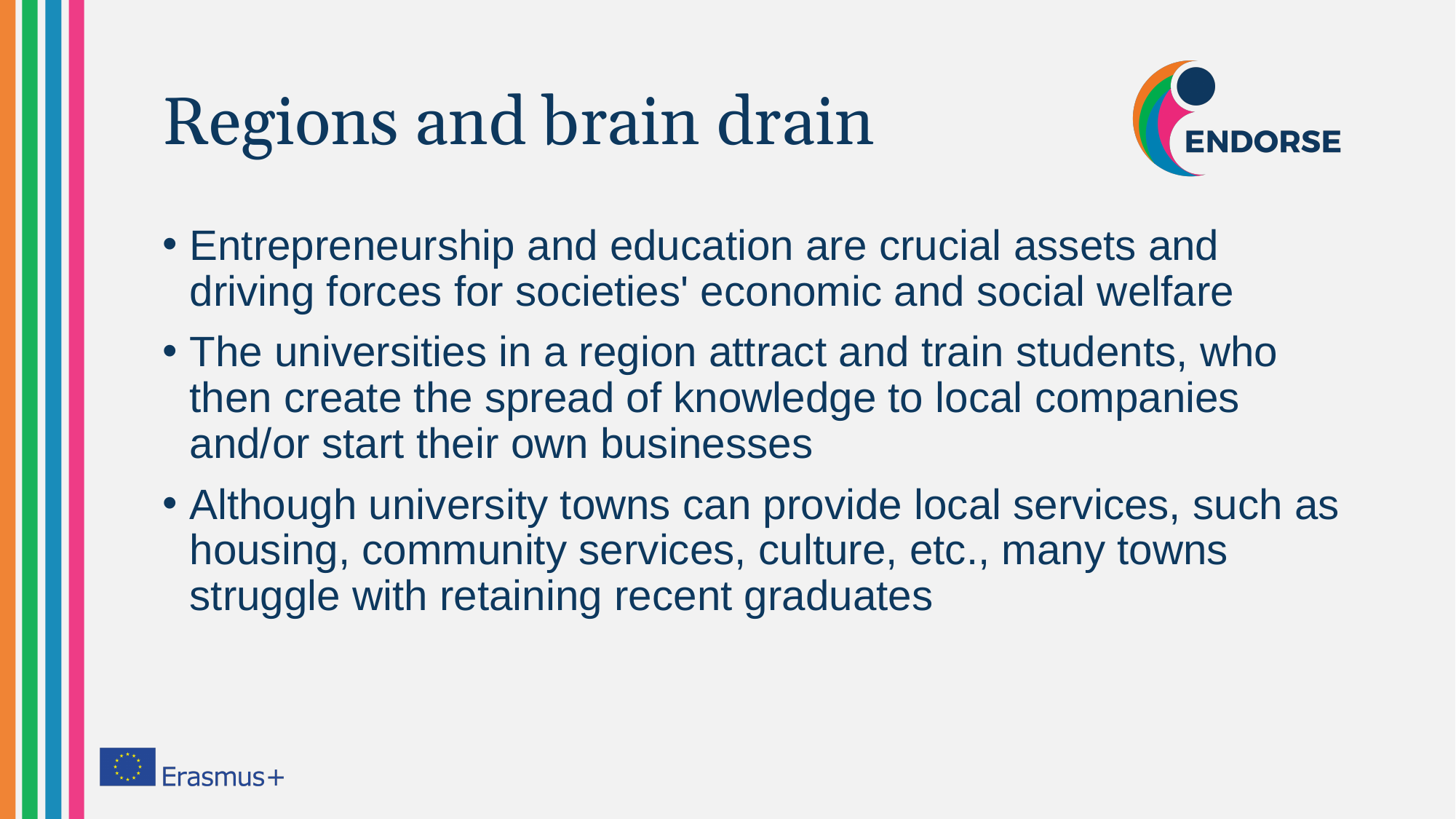

# Regions and brain drain
Entrepreneurship and education are crucial assets and driving forces for societies' economic and social welfare
The universities in a region attract and train students, who then create the spread of knowledge to local companies and/or start their own businesses
Although university towns can provide local services, such as housing, community services, culture, etc., many towns struggle with retaining recent graduates